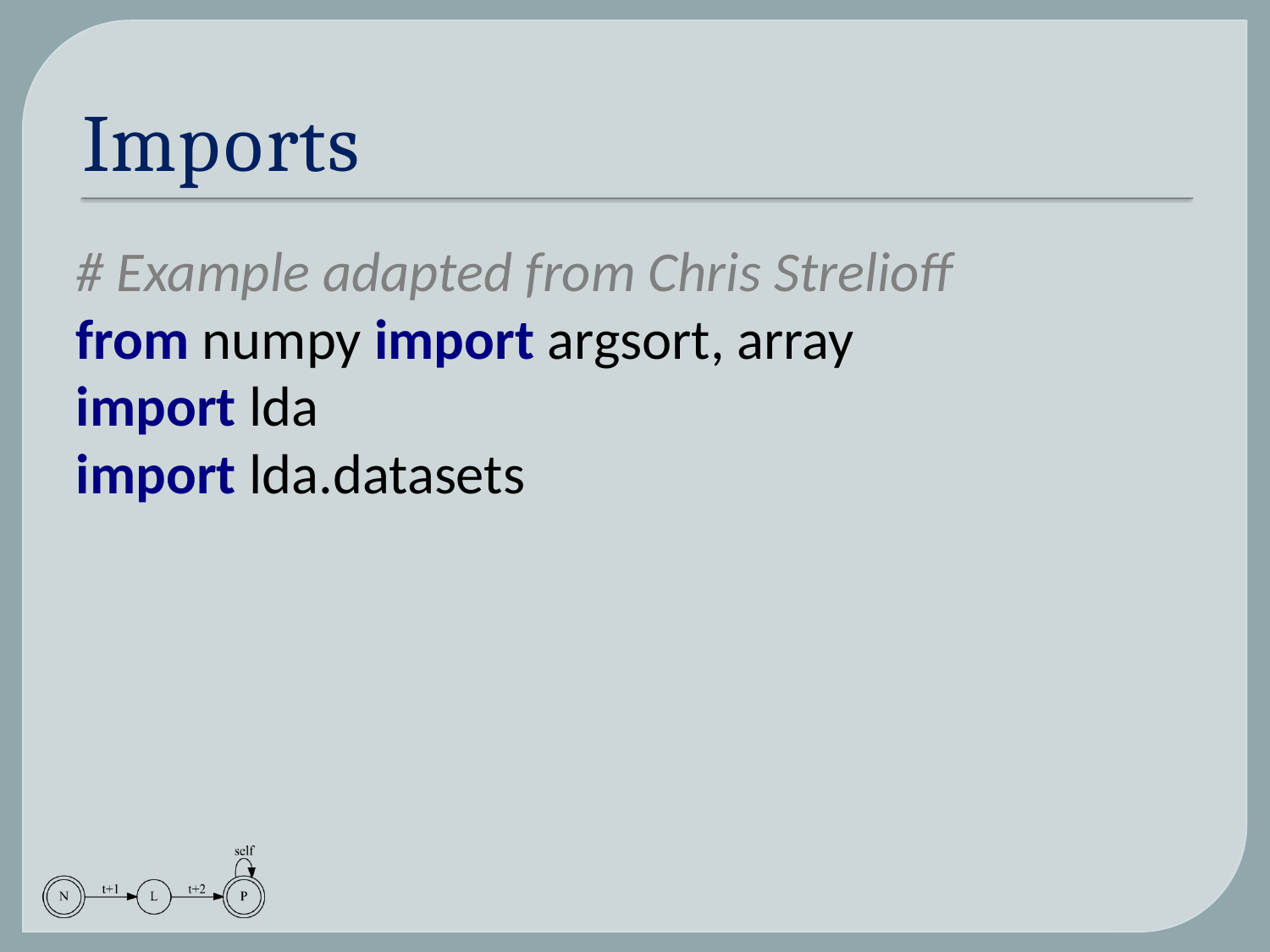

# Imports
# Example adapted from Chris Strelioff
from numpy import argsort, array
import lda
import lda.datasets